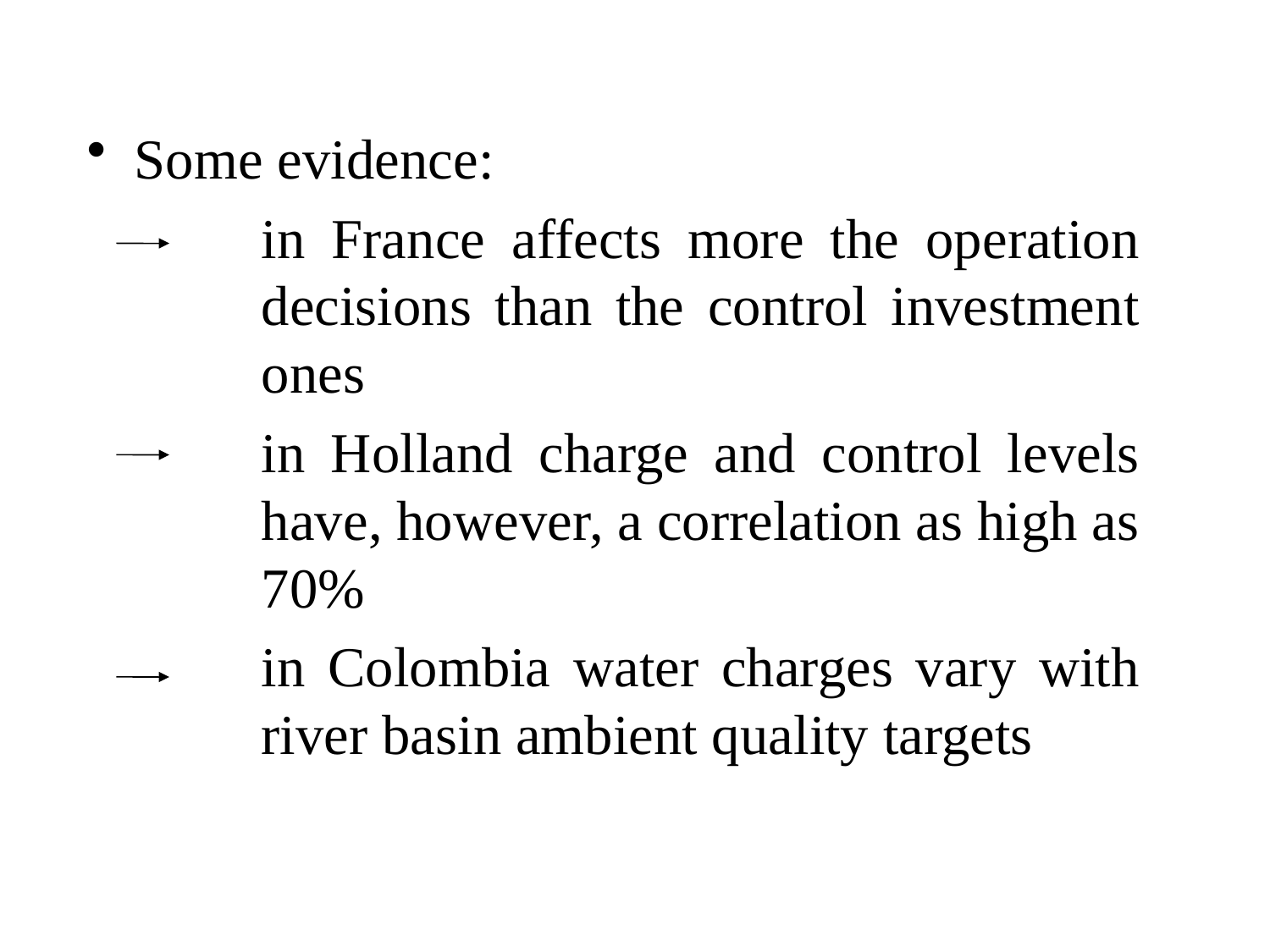

#
Some evidence:
		in France affects more the operation 	decisions than the control investment 	ones
		in Holland charge and control levels 	have, however, a correlation as high as 	70%
		in Colombia water charges vary with 	river basin ambient quality targets